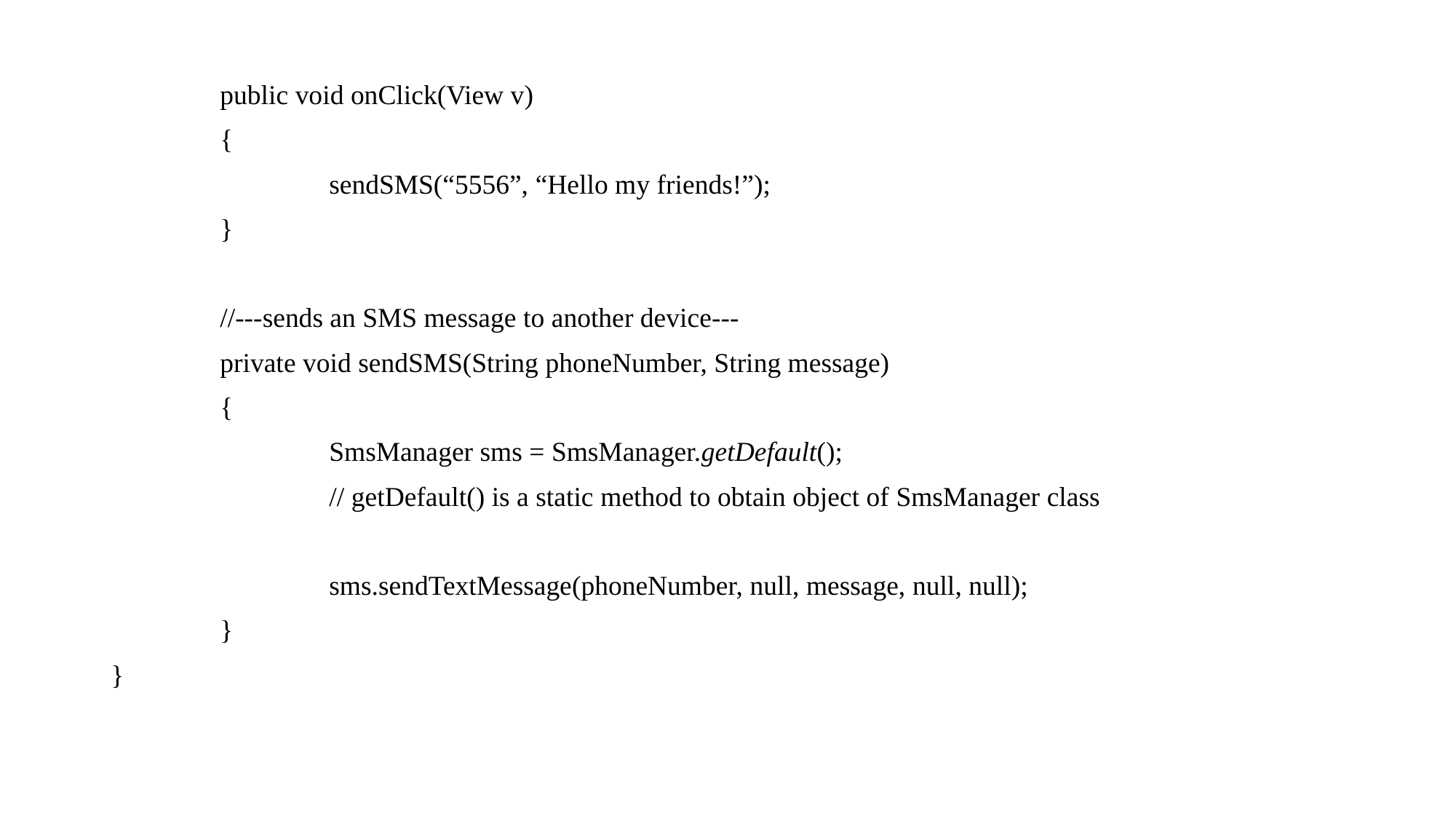

public void onClick(View v)
	{
		sendSMS(“5556”, “Hello my friends!”);
	}

	//---sends an SMS message to another device---
	private void sendSMS(String phoneNumber, String message)
	{
		SmsManager sms = SmsManager.getDefault();
		// getDefault() is a static method to obtain object of SmsManager class

		sms.sendTextMessage(phoneNumber, null, message, null, null);
	}
}